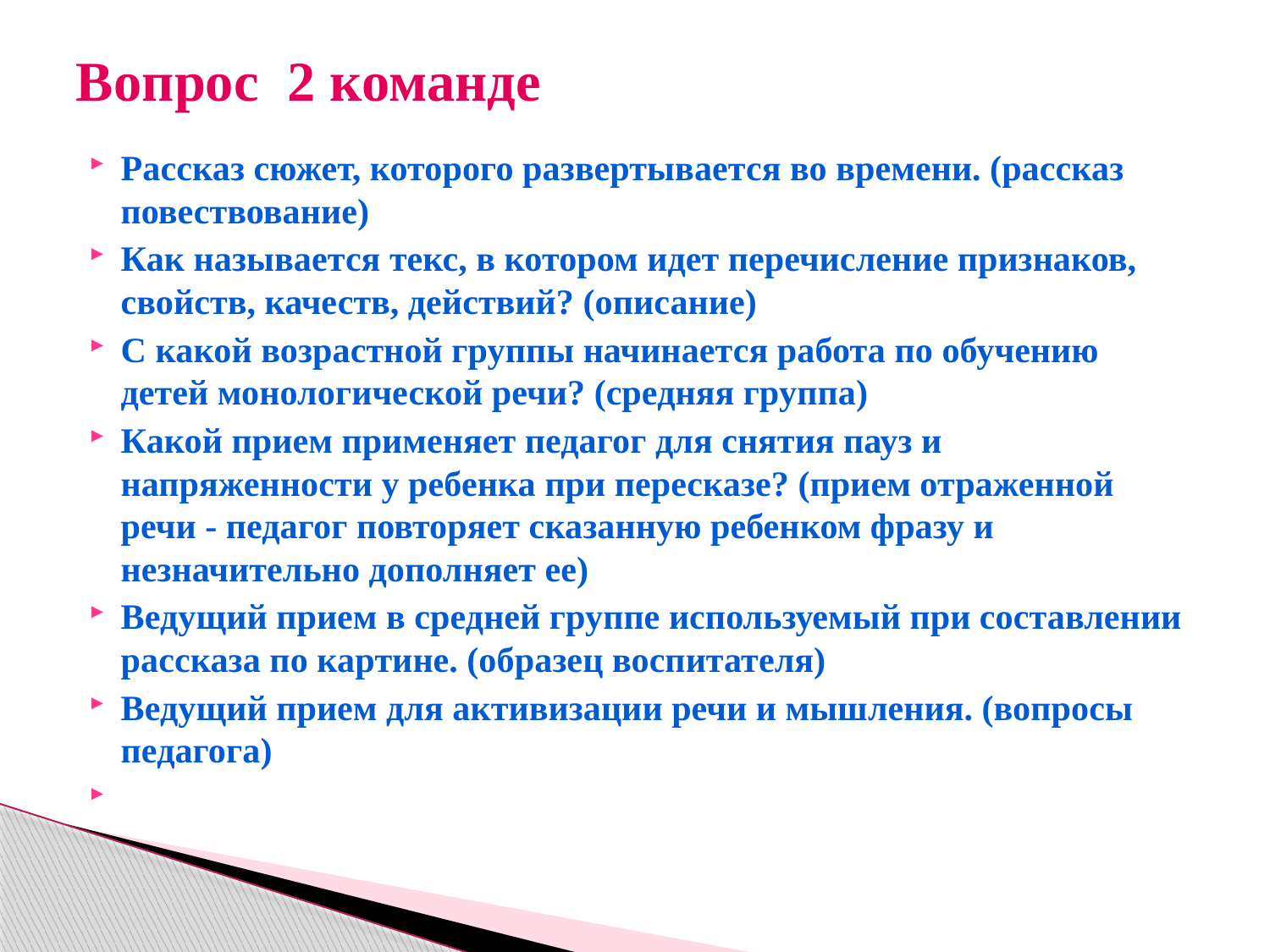

# Вопрос  2 команде
Рассказ сюжет, которого развертывается во времени. (рассказ повествование)
Как называется текс, в котором идет перечисление признаков, свойств, качеств, действий? (описание)
С какой возрастной группы начинается работа по обучению детей монологической речи? (средняя группа)
Какой прием применяет педагог для снятия пауз и напряженности у ребенка при пересказе? (прием отраженной речи - педагог повторяет сказанную ребенком фразу и незначительно дополняет ее)
Ведущий прием в средней группе используемый при составлении рассказа по картине. (образец воспитателя)
Ведущий прием для активизации речи и мышления. (вопросы педагога)